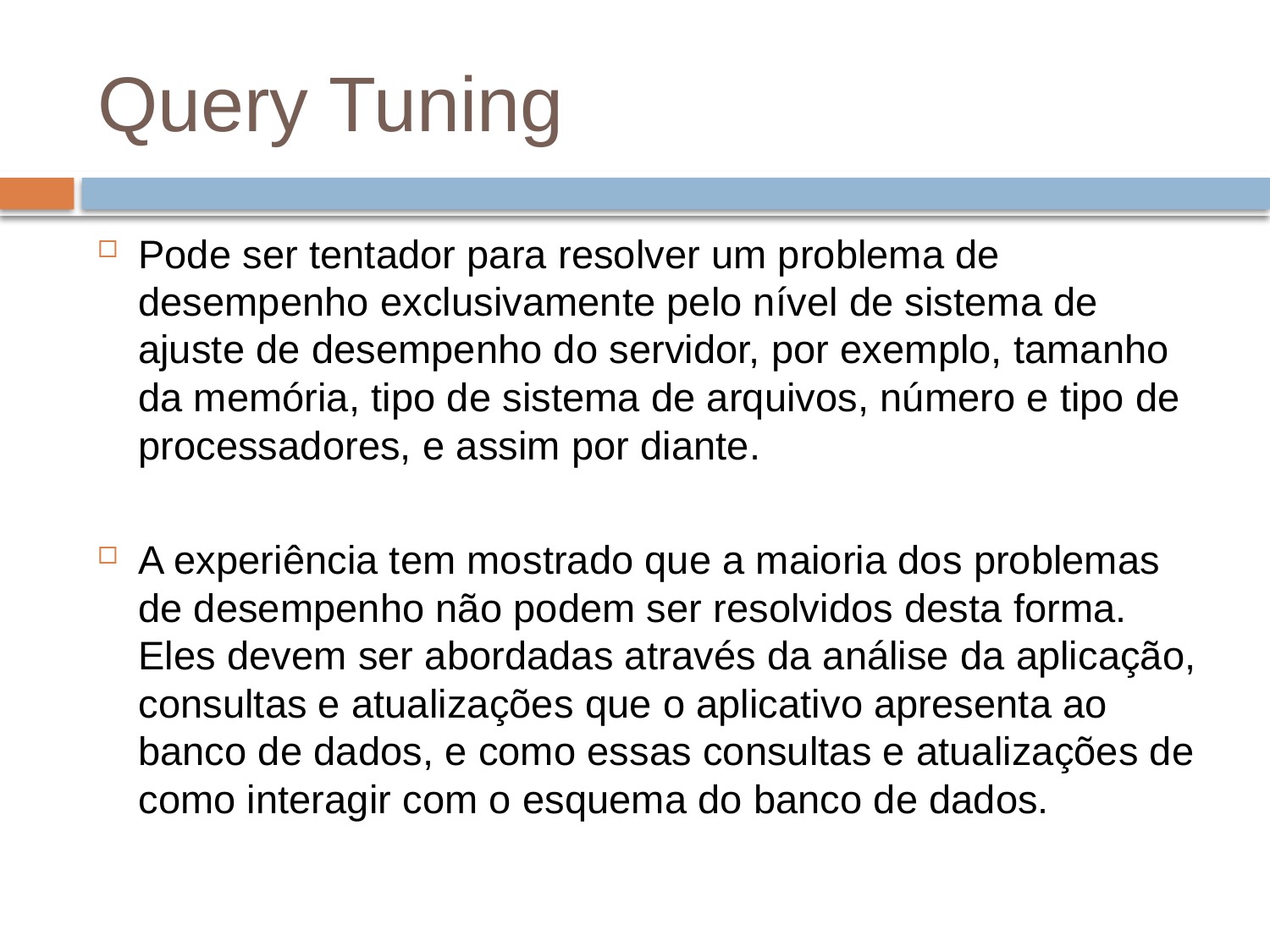

# Query Tuning
Pode ser tentador para resolver um problema de desempenho exclusivamente pelo nível de sistema de ajuste de desempenho do servidor, por exemplo, tamanho da memória, tipo de sistema de arquivos, número e tipo de processadores, e assim por diante.

A experiência tem mostrado que a maioria dos problemas de desempenho não podem ser resolvidos desta forma. Eles devem ser abordadas através da análise da aplicação, consultas e atualizações que o aplicativo apresenta ao banco de dados, e como essas consultas e atualizações de como interagir com o esquema do banco de dados.